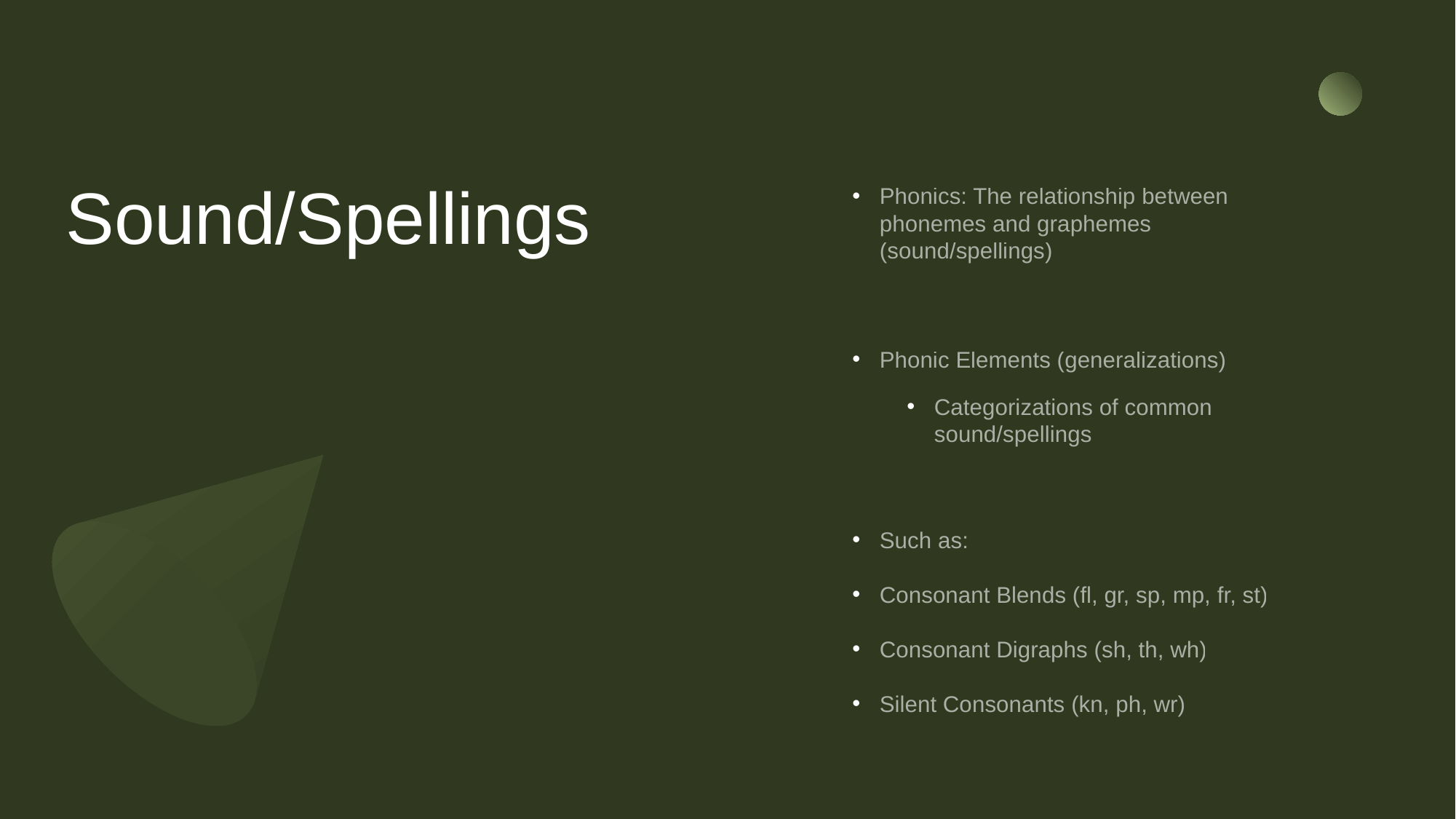

# Sound/Spellings
Phonics: The relationship between phonemes and graphemes (sound/spellings)

Phonic Elements (generalizations)
Categorizations of common sound/spellings

Such as:
Consonant Blends (fl, gr, sp, mp, fr, st)
Consonant Digraphs (sh, th, wh)
Silent Consonants (kn, ph, wr)